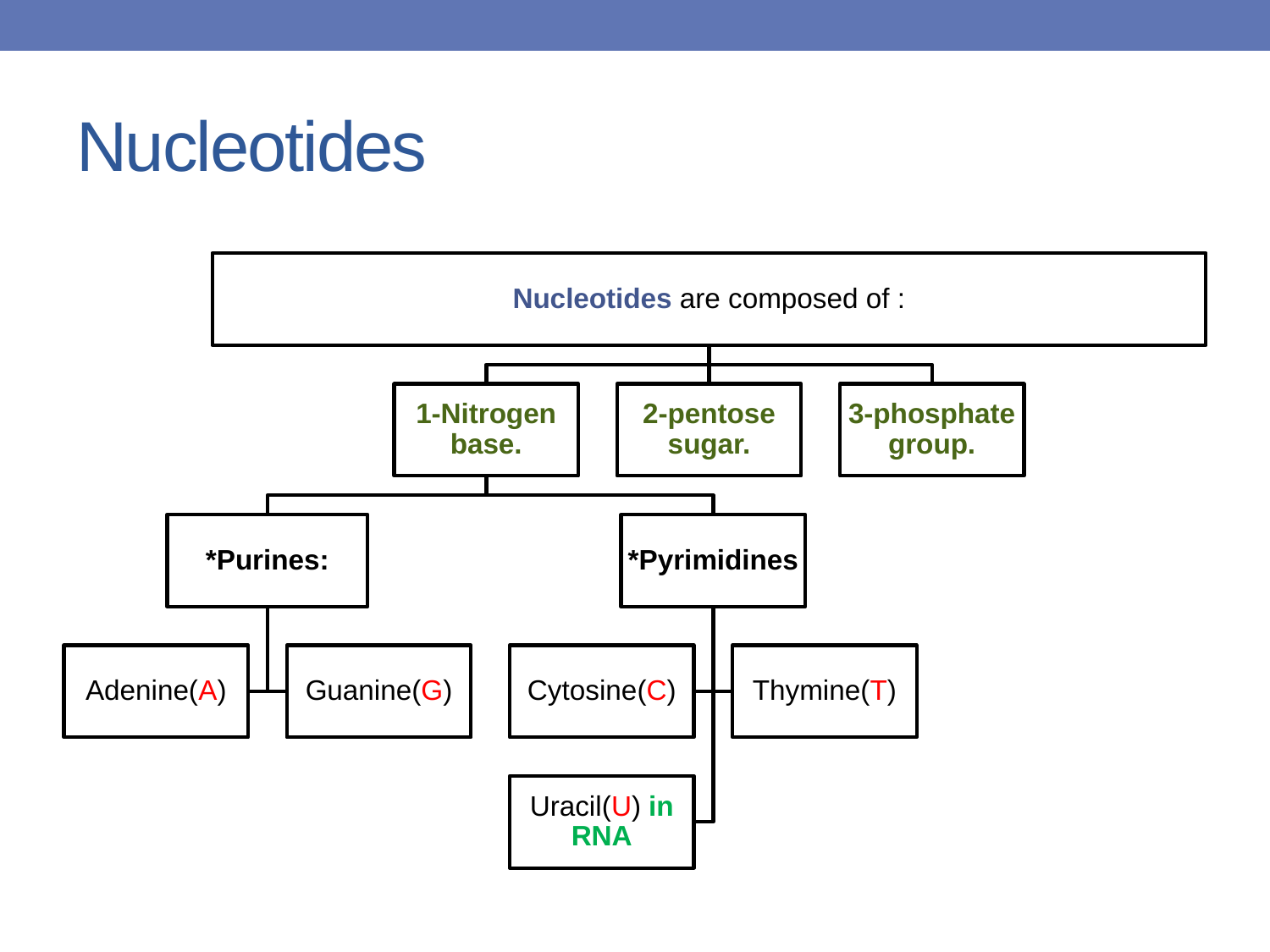

# Nucleotides
Nucleotides are composed of :
1-Nitrogen base.
*Purines:
Adenine(A)
Guanine(G)
*Pyrimidines
Cytosine(C)
Thymine(T)
Uracil(U) in RNA
2-pentose sugar.
3-phosphate group.